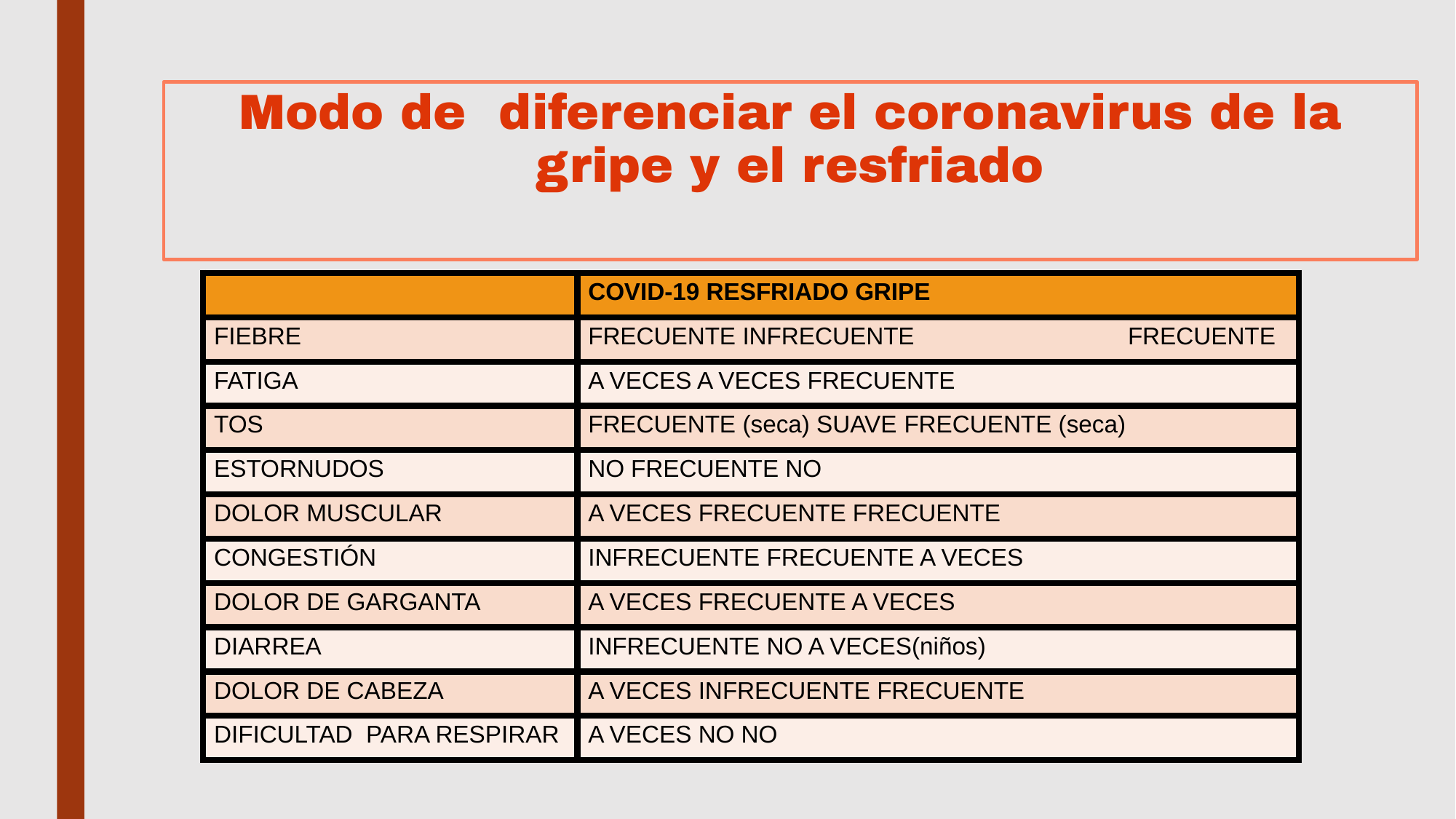

# Modo de  diferenciar el coronavirus de la gripe y el resfriado
|  | COVID-19 RESFRIADO GRIPE |
| --- | --- |
| FIEBRE | FRECUENTE INFRECUENTE FRECUENTE |
| FATIGA | A VECES A VECES FRECUENTE |
| TOS | FRECUENTE (seca) SUAVE FRECUENTE (seca) |
| ESTORNUDOS | NO FRECUENTE NO |
| DOLOR MUSCULAR | A VECES FRECUENTE FRECUENTE |
| CONGESTIÓN | INFRECUENTE FRECUENTE A VECES |
| DOLOR DE GARGANTA | A VECES FRECUENTE A VECES |
| DIARREA | INFRECUENTE NO A VECES(niños) |
| DOLOR DE CABEZA | A VECES INFRECUENTE FRECUENTE |
| DIFICULTAD PARA RESPIRAR | A VECES NO NO |